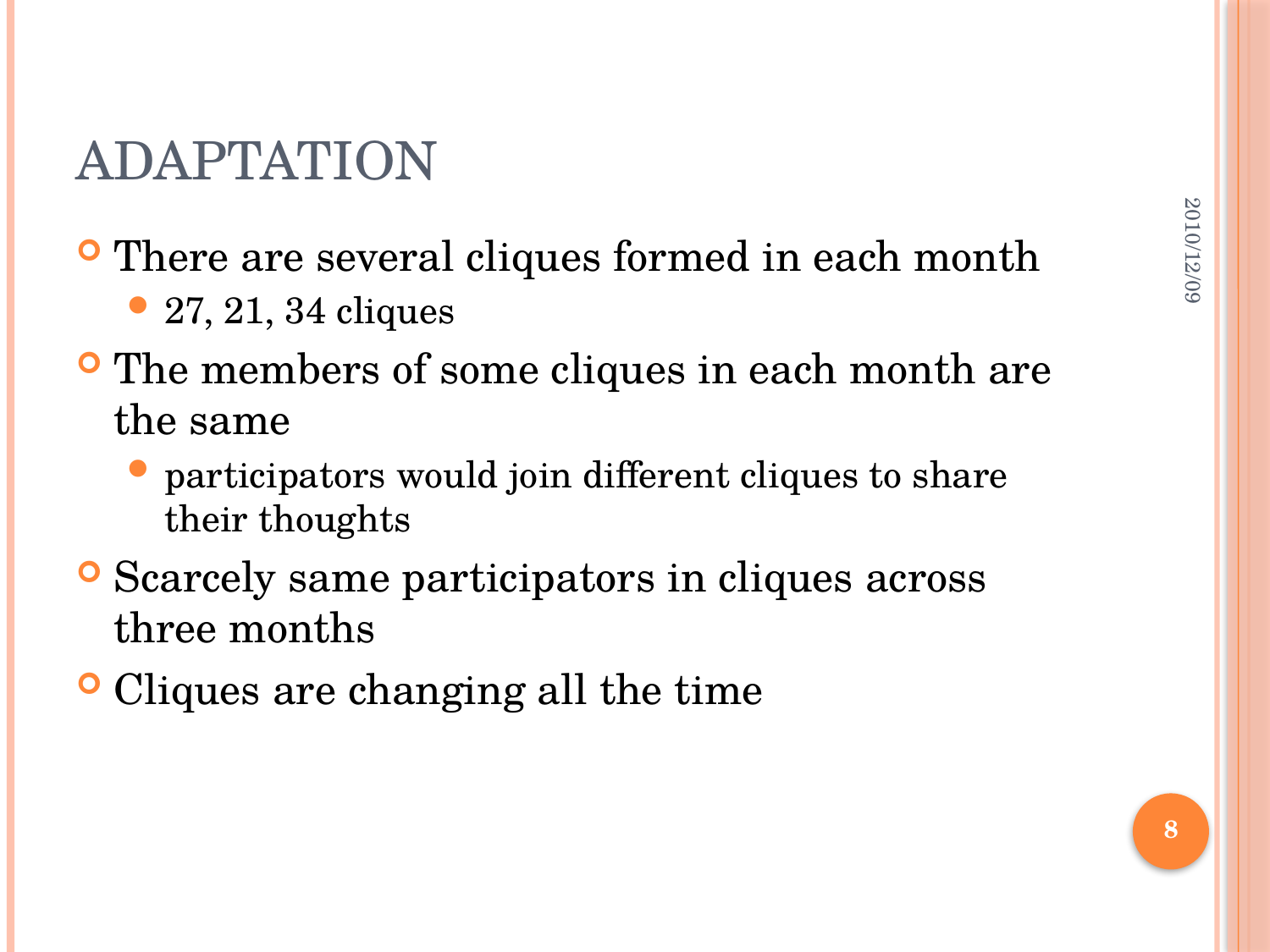

# Adaptation
2010/12/09
There are several cliques formed in each month
27, 21, 34 cliques
The members of some cliques in each month are the same
participators would join different cliques to share their thoughts
Scarcely same participators in cliques across three months
Cliques are changing all the time

8